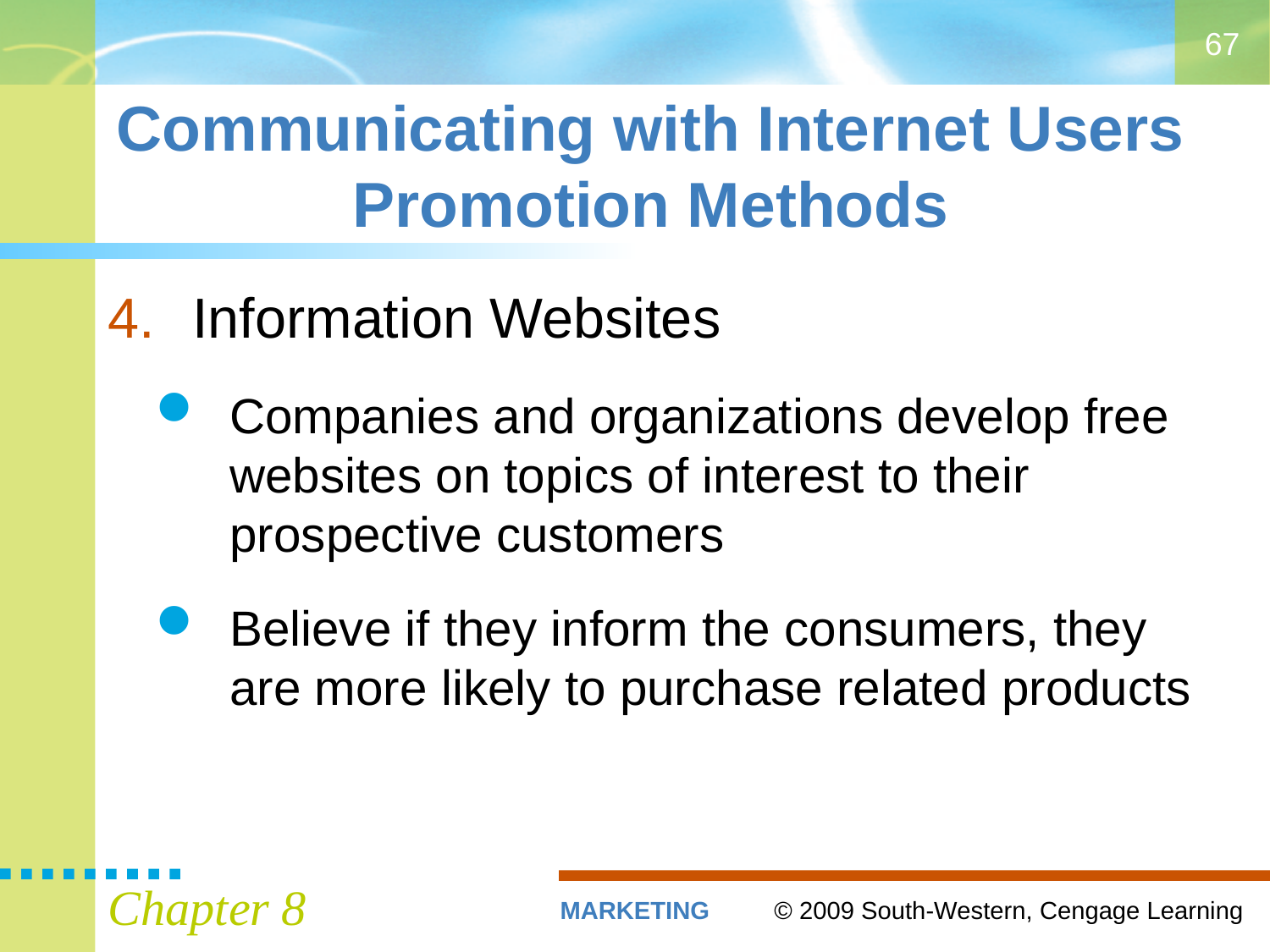

67
# Communicating with Internet Users Promotion Methods
Information Websites
Companies and organizations develop free websites on topics of interest to their prospective customers
Believe if they inform the consumers, they are more likely to purchase related products

Chapter 8